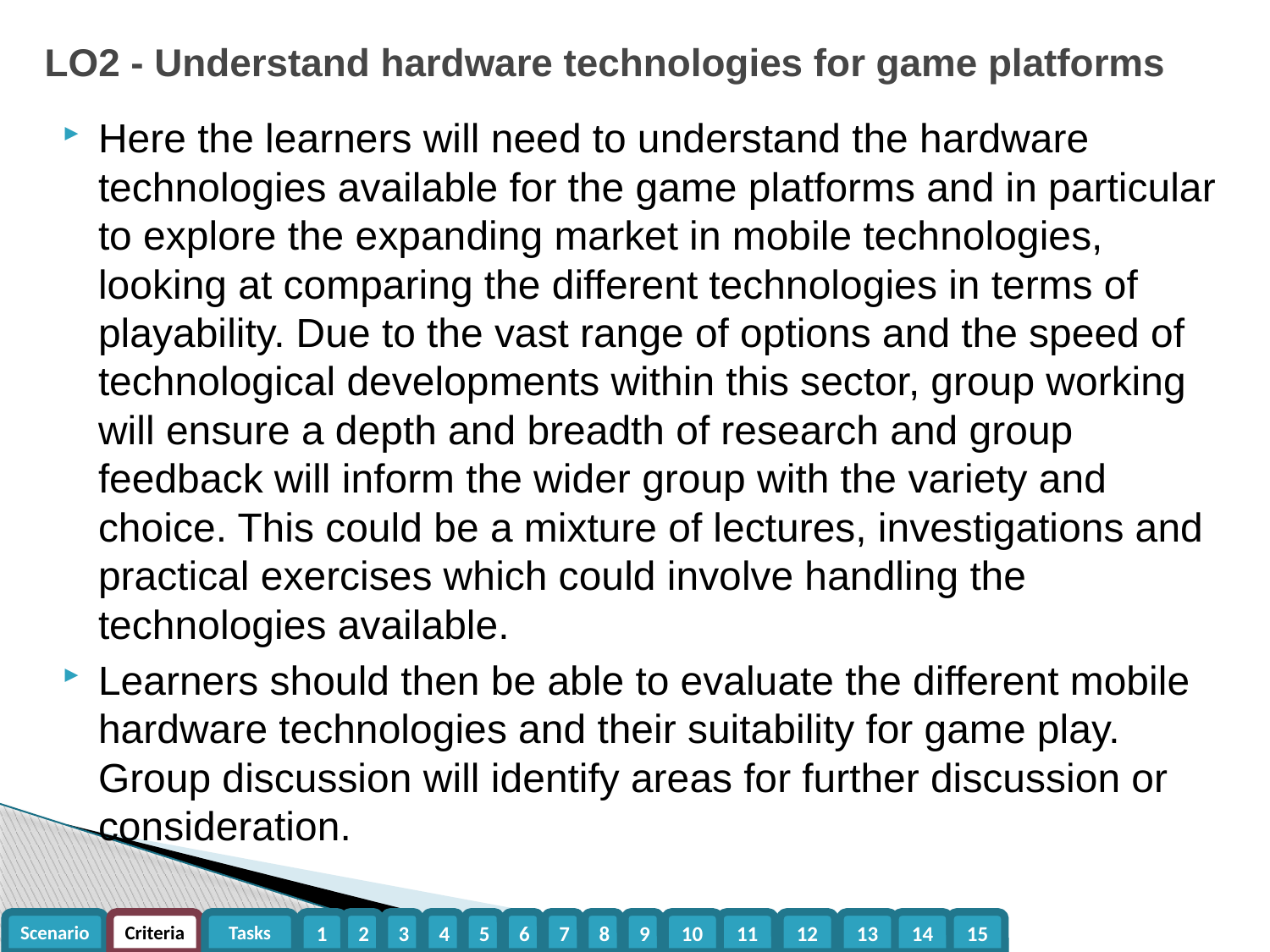

# LO2 - Understand hardware technologies for game platforms
Here the learners will need to understand the hardware technologies available for the game platforms and in particular to explore the expanding market in mobile technologies, looking at comparing the different technologies in terms of playability. Due to the vast range of options and the speed of technological developments within this sector, group working will ensure a depth and breadth of research and group feedback will inform the wider group with the variety and choice. This could be a mixture of lectures, investigations and practical exercises which could involve handling the technologies available.
Learners should then be able to evaluate the different mobile hardware technologies and their suitability for game play. Group discussion will identify areas for further discussion or consideration.